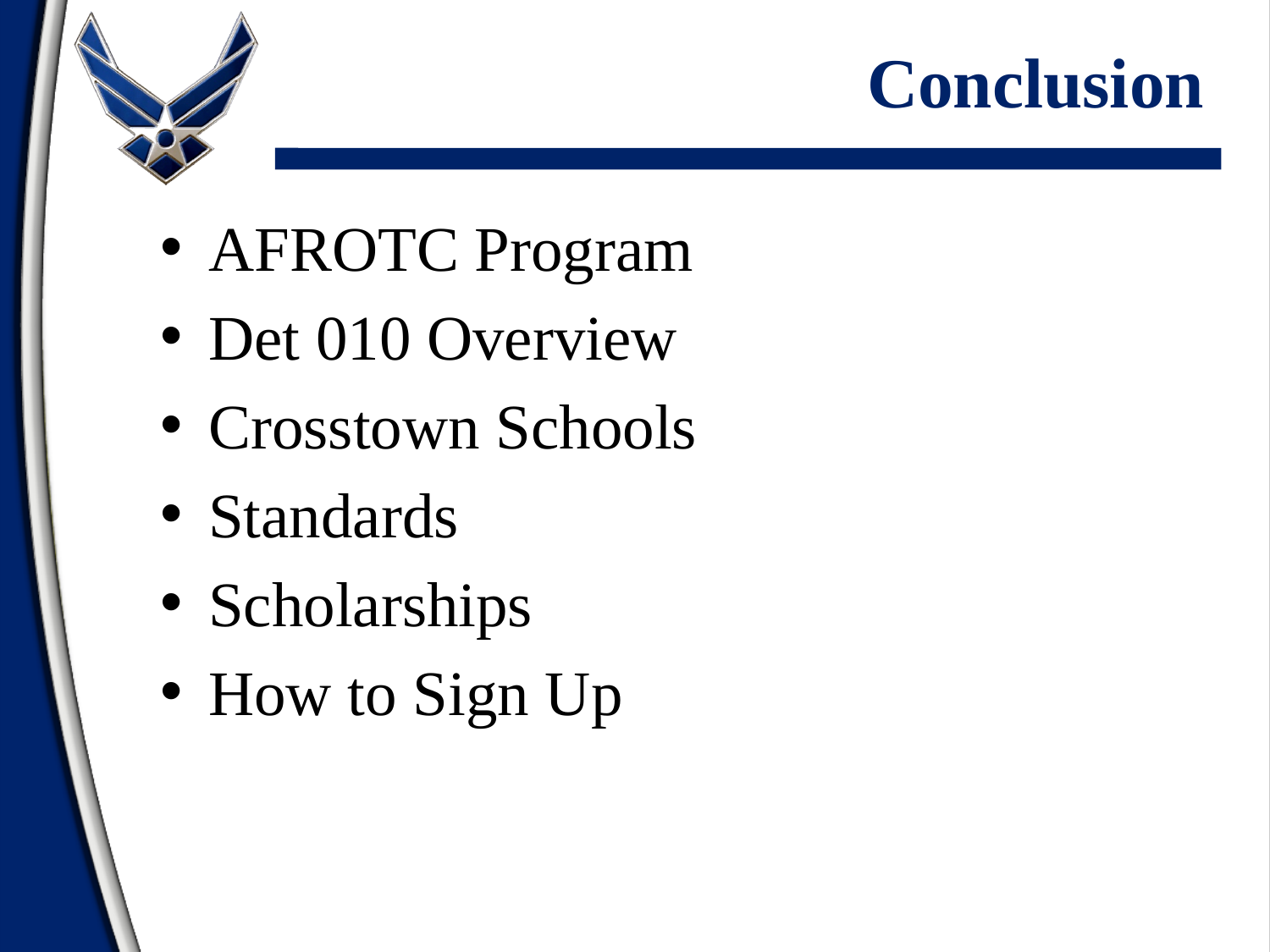

# Conclusion
AFROTC Program
Det 010 Overview
Crosstown Schools
Standards
Scholarships
How to Sign Up